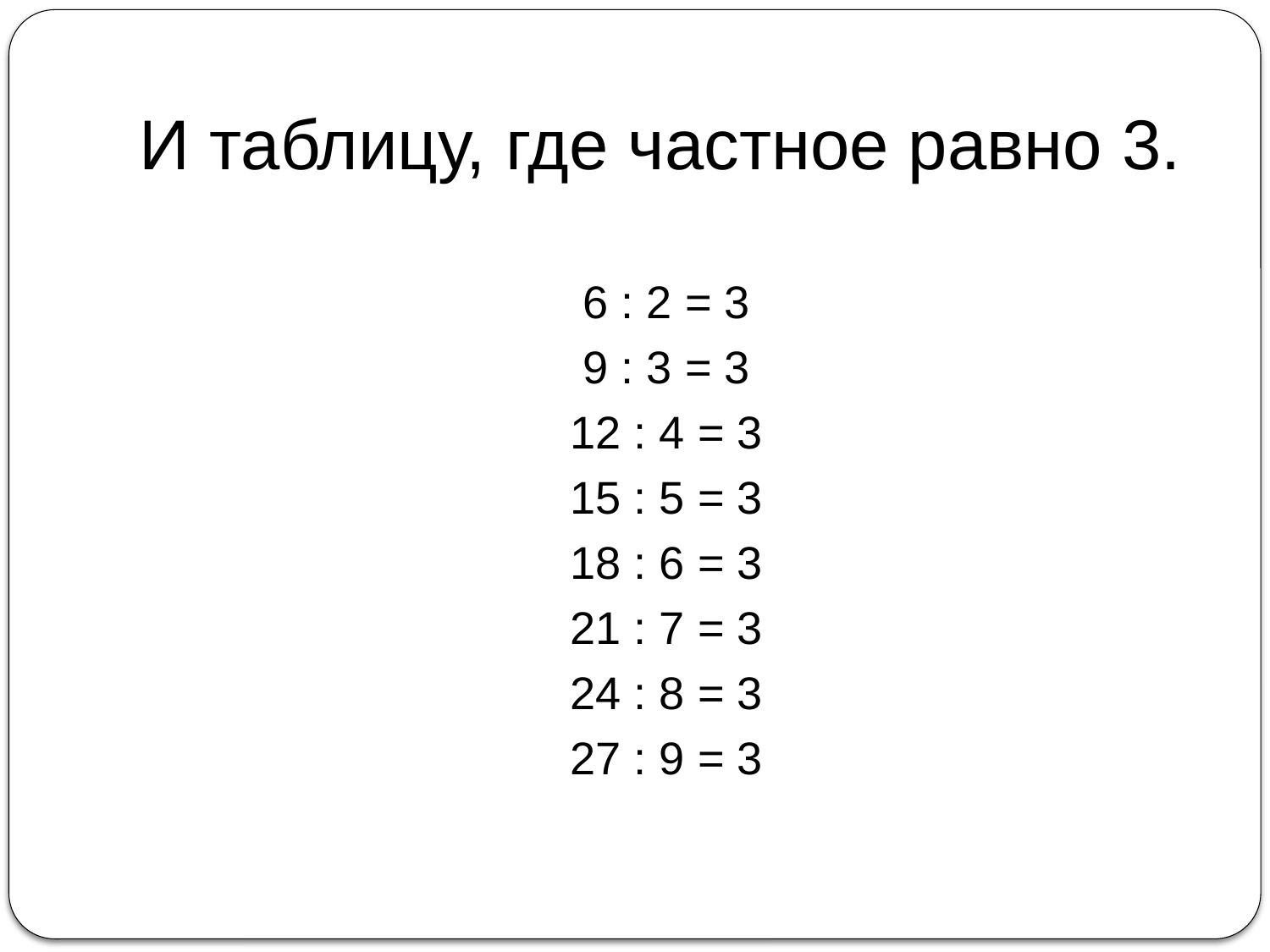

# И таблицу, где частное равно 3.

6 : 2 = 3
9 : 3 = 3
12 : 4 = 3
15 : 5 = 3
18 : 6 = 3
21 : 7 = 3
24 : 8 = 3
27 : 9 = 3